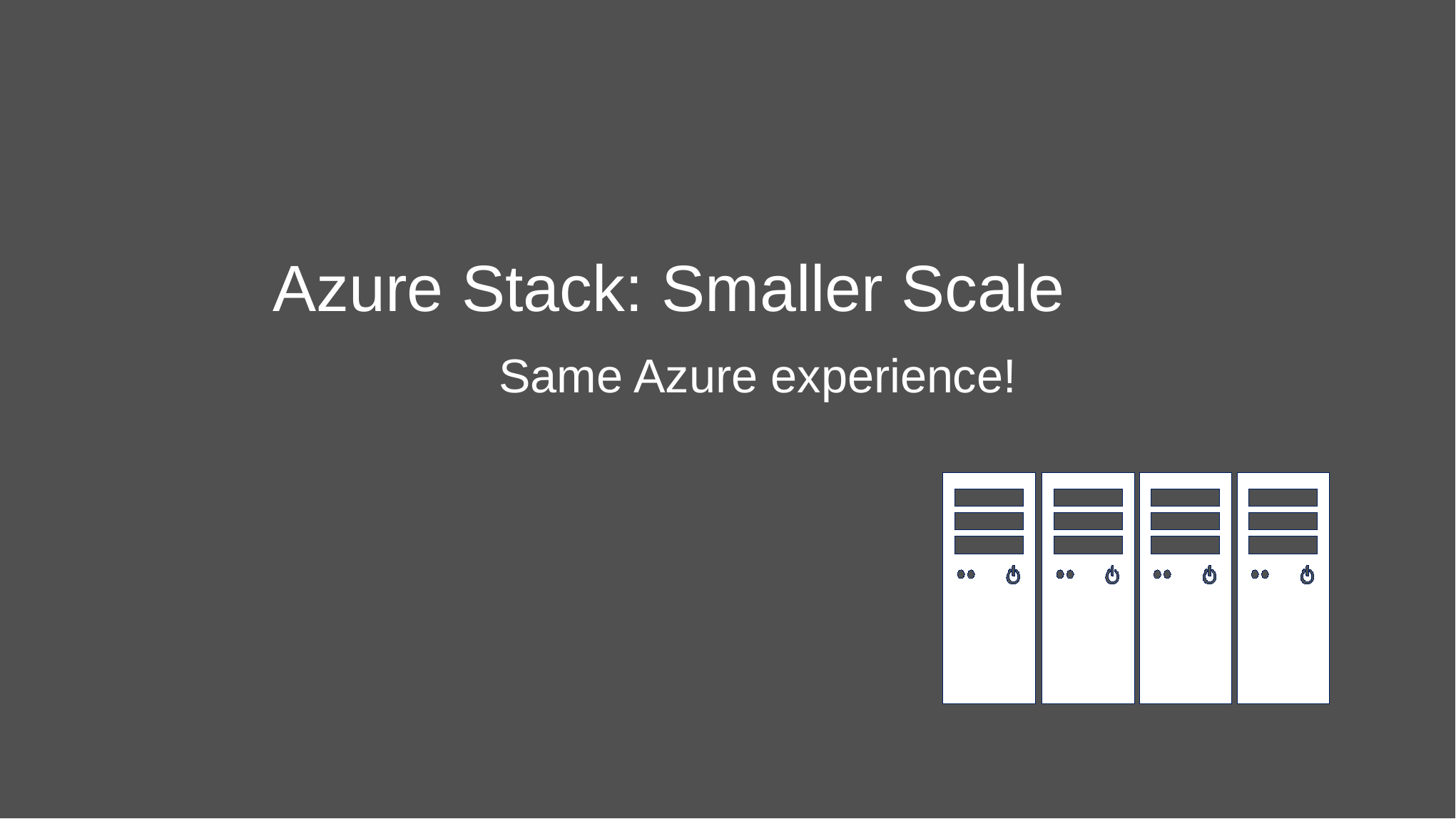

Azure Stack: Smaller Scale
Same Azure experience!